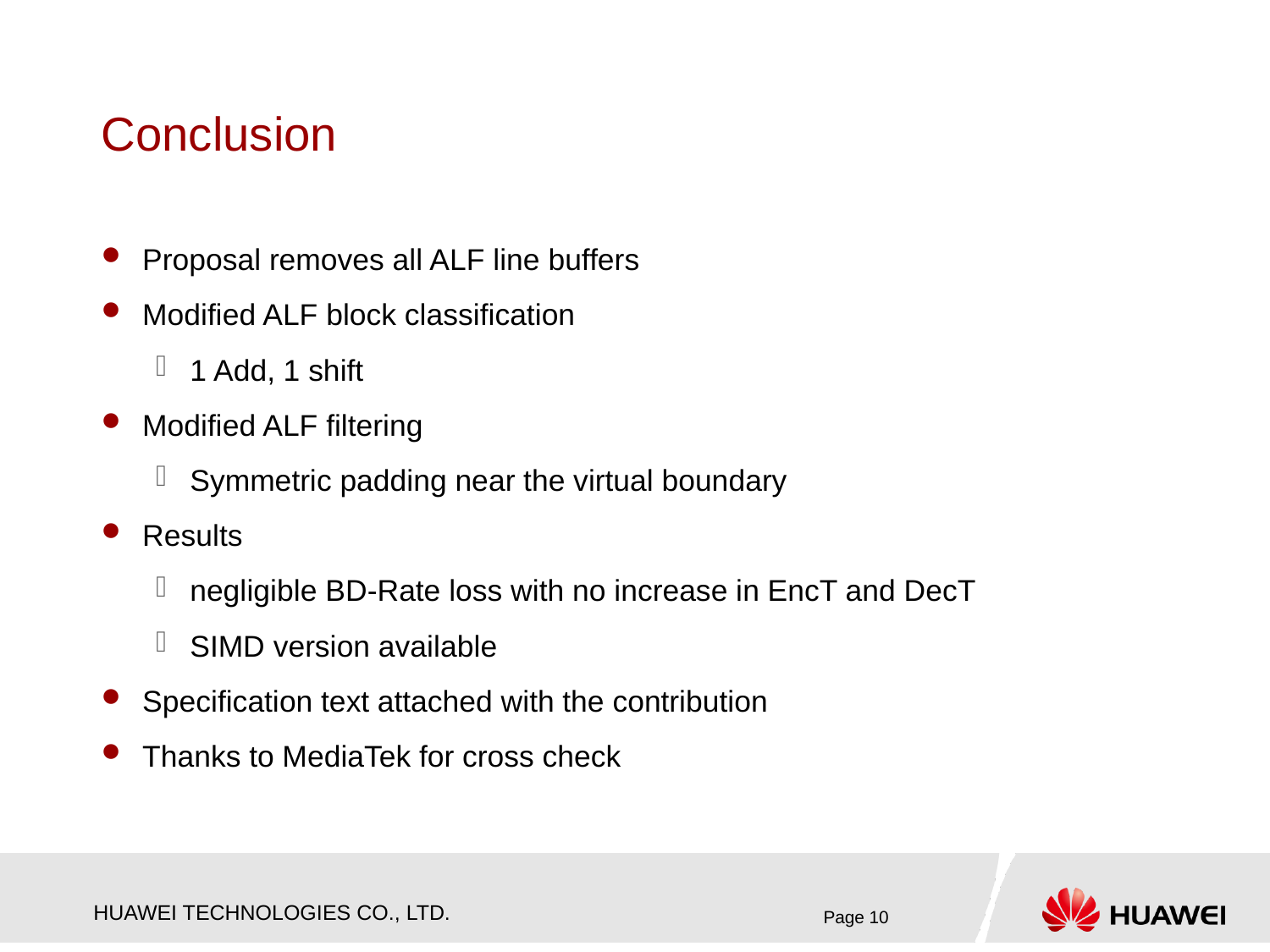

# Conclusion
Proposal removes all ALF line buffers
Modified ALF block classification
1 Add, 1 shift
Modified ALF filtering
Symmetric padding near the virtual boundary
Results
negligible BD-Rate loss with no increase in EncT and DecT
SIMD version available
Specification text attached with the contribution
Thanks to MediaTek for cross check

Page 10